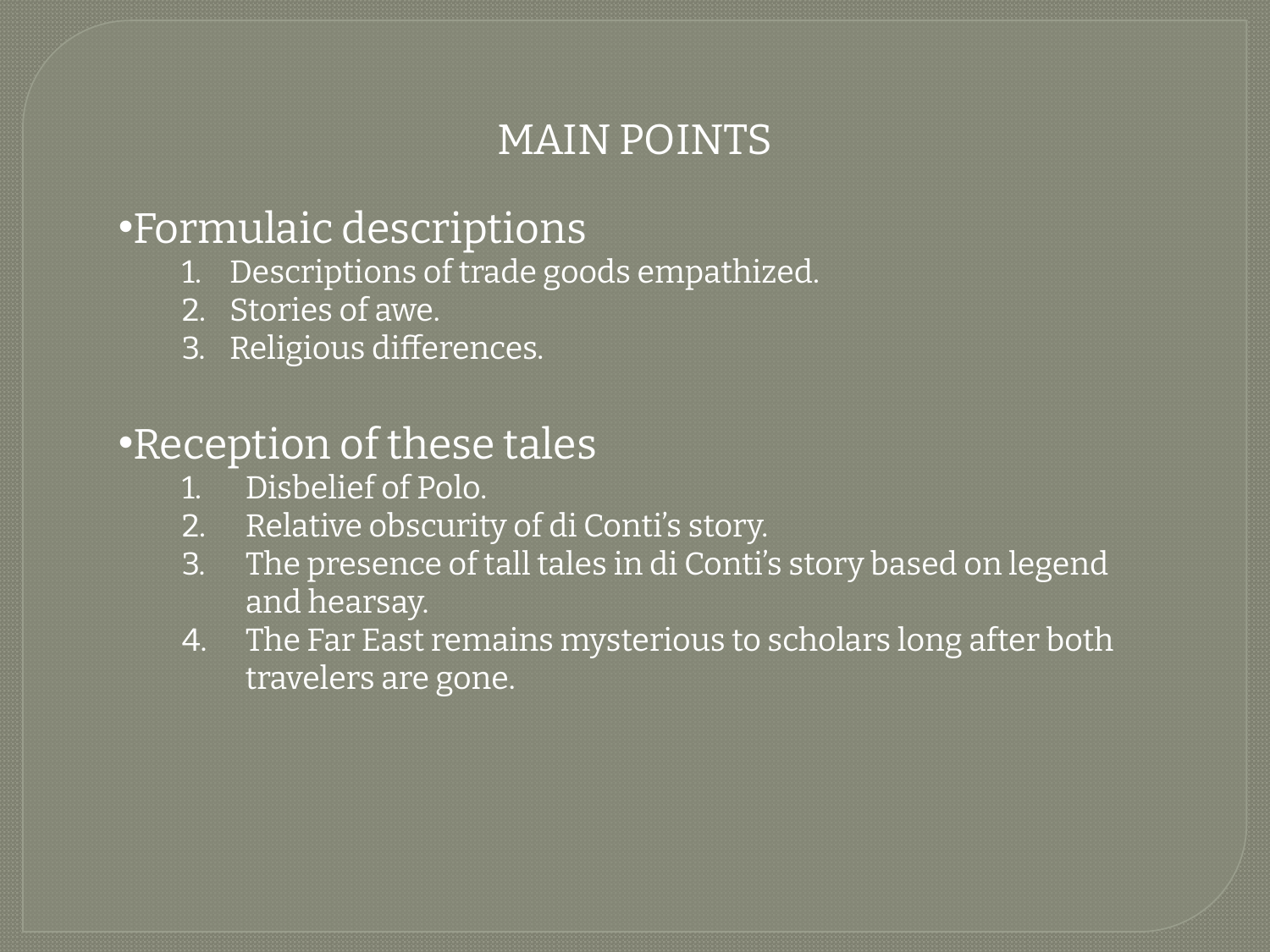

MAIN POINTS

Formulaic descriptions
Descriptions of trade goods empathized.
Stories of awe.
Religious differences.

Reception of these tales
Disbelief of Polo.
Relative obscurity of di Conti’s story.
The presence of tall tales in di Conti’s story based on legend and hearsay.
The Far East remains mysterious to scholars long after both travelers are gone.